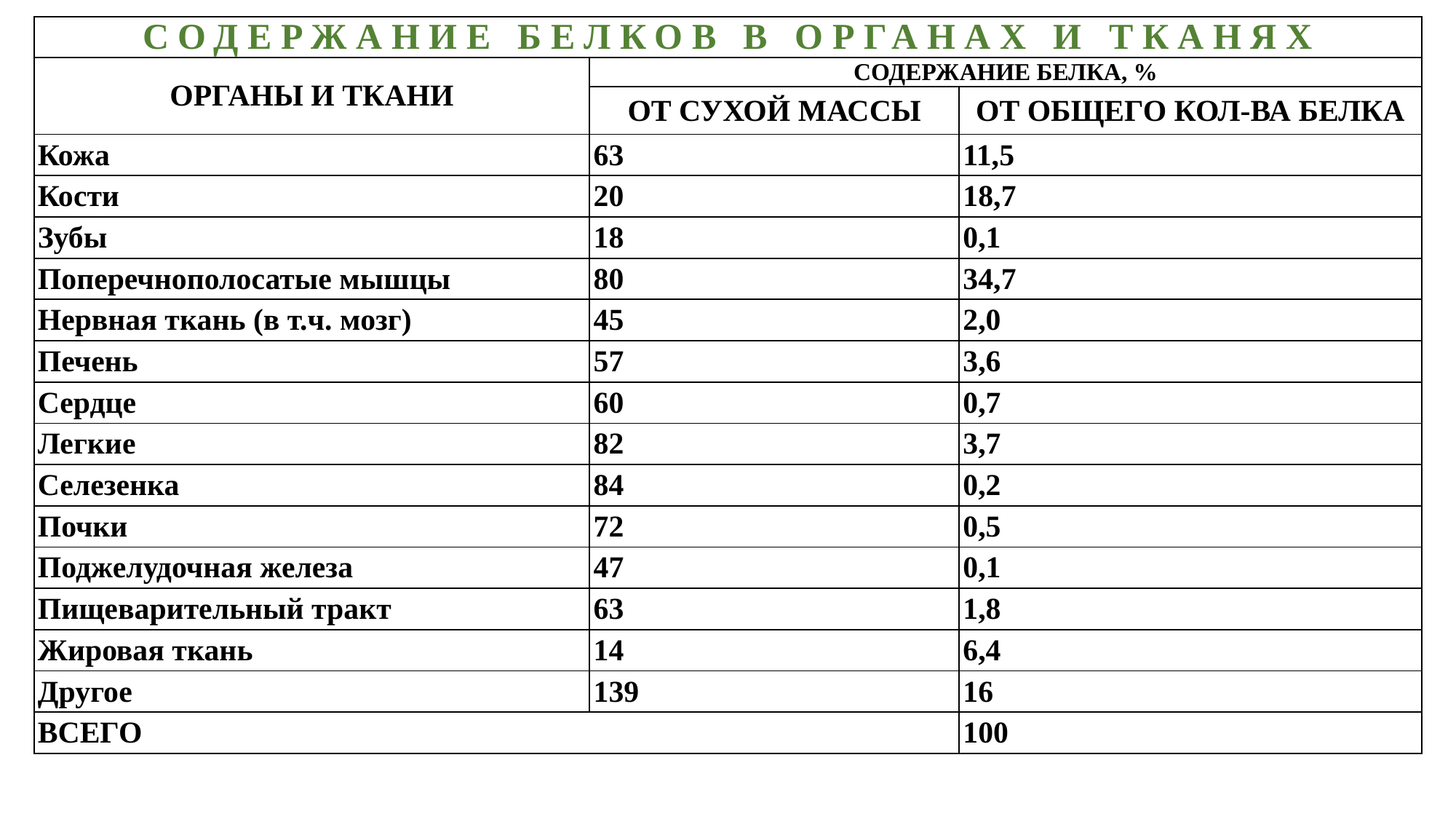

| СОДЕРЖАНИЕ БЕЛКОВ В ОРГАНАХ И ТКАНЯХ |  |  |
| --- | --- | --- |
| ОРГАНЫ И ТКАНИ | СОДЕРЖАНИЕ БЕЛКА, % |  |
|  | ОТ СУХОЙ МАССЫ | ОТ ОБЩЕГО КОЛ-ВА БЕЛКА |
| Кожа | 63 | 11,5 |
| Кости | 20 | 18,7 |
| Зубы | 18 | 0,1 |
| Поперечнополосатые мышцы | 80 | 34,7 |
| Нервная ткань (в т.ч. мозг) | 45 | 2,0 |
| Печень | 57 | 3,6 |
| Сердце | 60 | 0,7 |
| Легкие | 82 | 3,7 |
| Селезенка | 84 | 0,2 |
| Почки | 72 | 0,5 |
| Поджелудочная железа | 47 | 0,1 |
| Пищеварительный тракт | 63 | 1,8 |
| Жировая ткань | 14 | 6,4 |
| Другое | 139 | 16 |
| ВСЕГО |  | 100 |